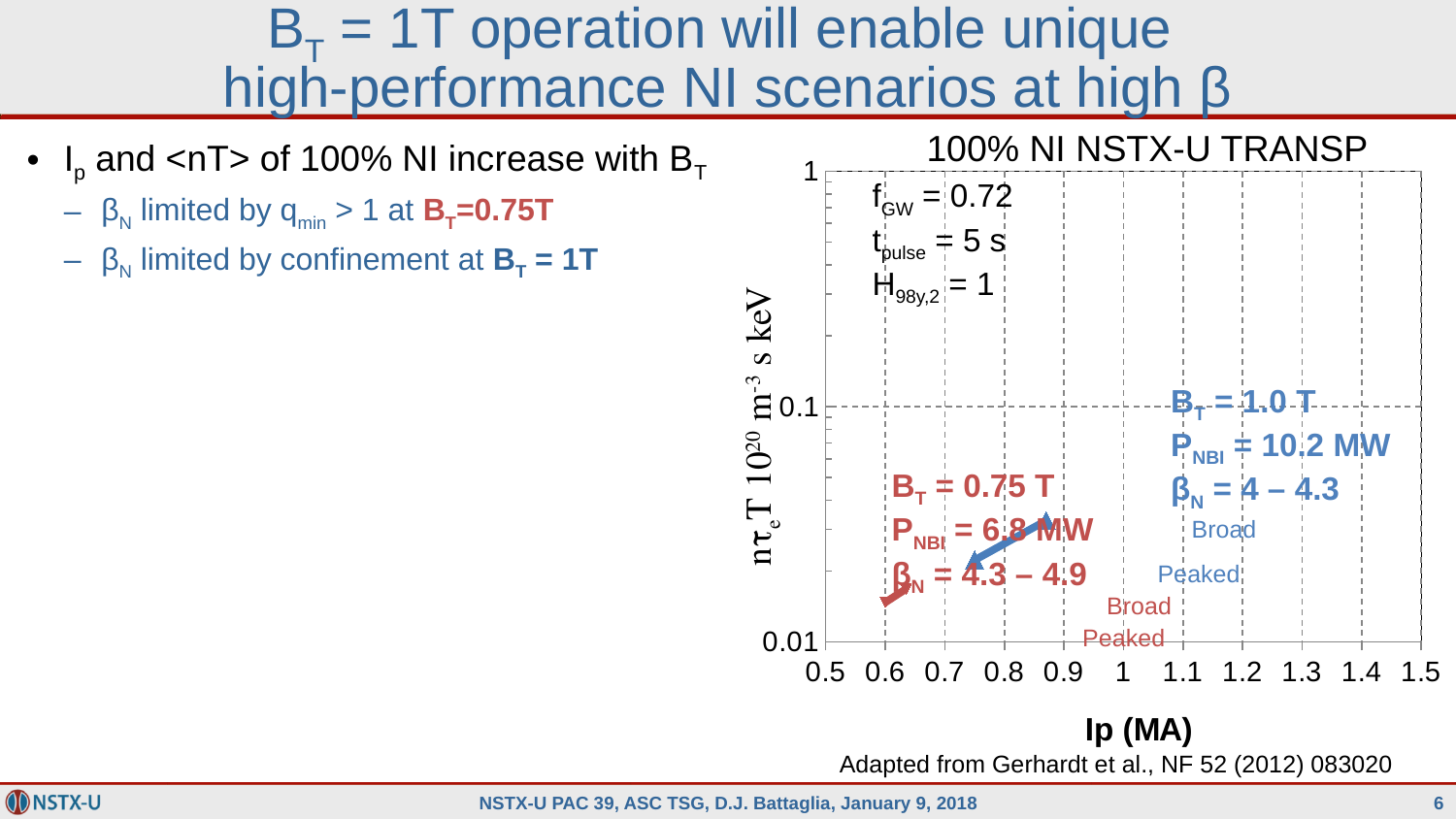

# BT = 1T operation will enable unique high-performance NI scenarios at high β
100% NI NSTX-U TRANSP
Ip and <nT> of 100% NI increase with BT
βN limited by qmin > 1 at BT=0.75T
βN limited by confinement at BT = 1T

### Chart

| Category |  |  |
|---|---|---|
fGW = 0.72
tpulse = 5 s
H98y,2 = 1
nτeT 1020 m-3 s keV
BT = 1.0 T
PNBI = 10.2 MW
βN = 4 – 4.3
BT = 0.75 T
PNBI = 6.8 MW
βN = 4.3 – 4.9
Broad
Peaked
Broad
Peaked
Adapted from Gerhardt et al., NF 52 (2012) 083020